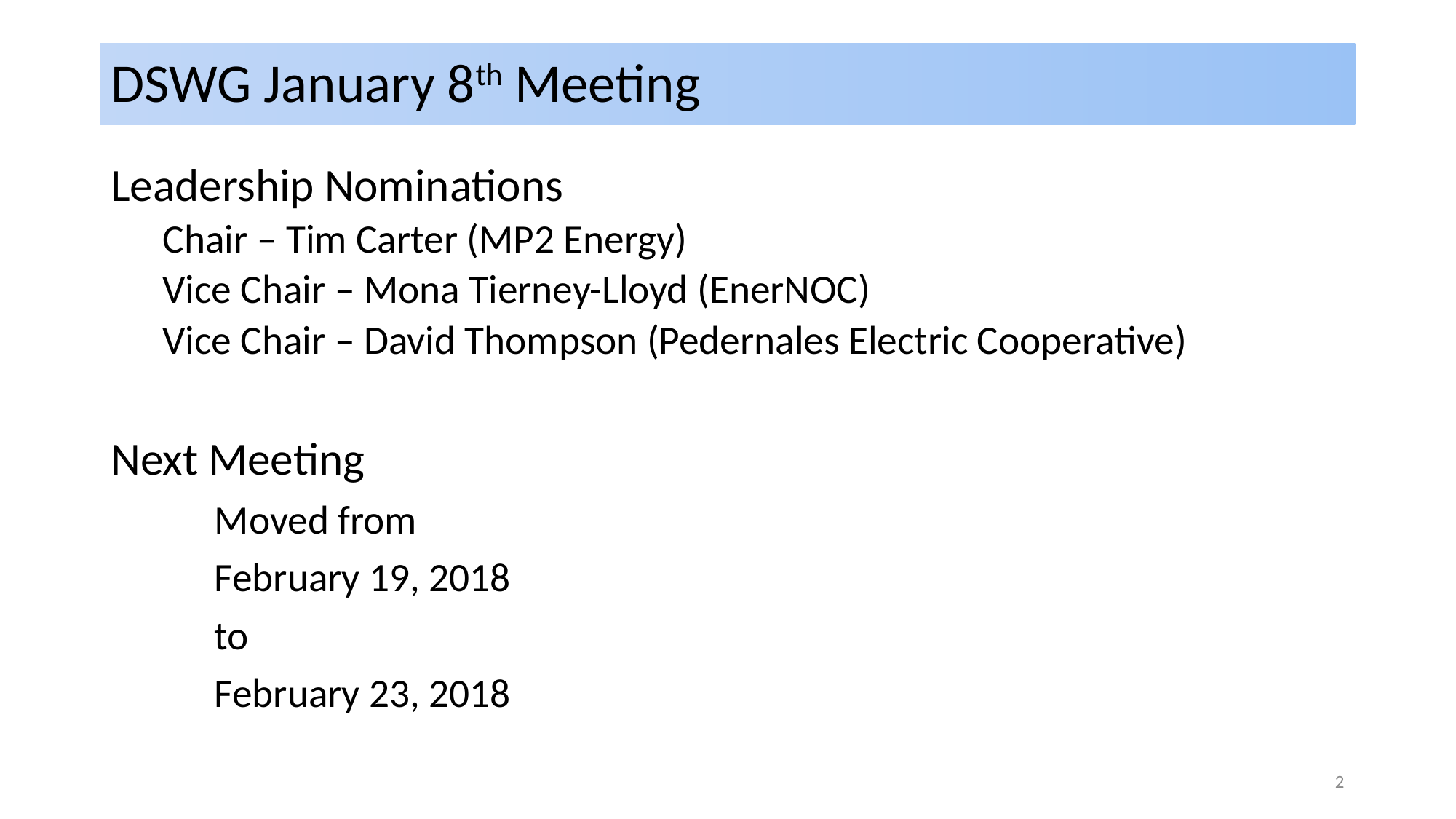

# DSWG January 8th Meeting
Leadership Nominations
Chair – Tim Carter (MP2 Energy)
Vice Chair – Mona Tierney-Lloyd (EnerNOC)
Vice Chair – David Thompson (Pedernales Electric Cooperative)

Next Meeting
	Moved from
	February 19, 2018
	to
	February 23, 2018
2